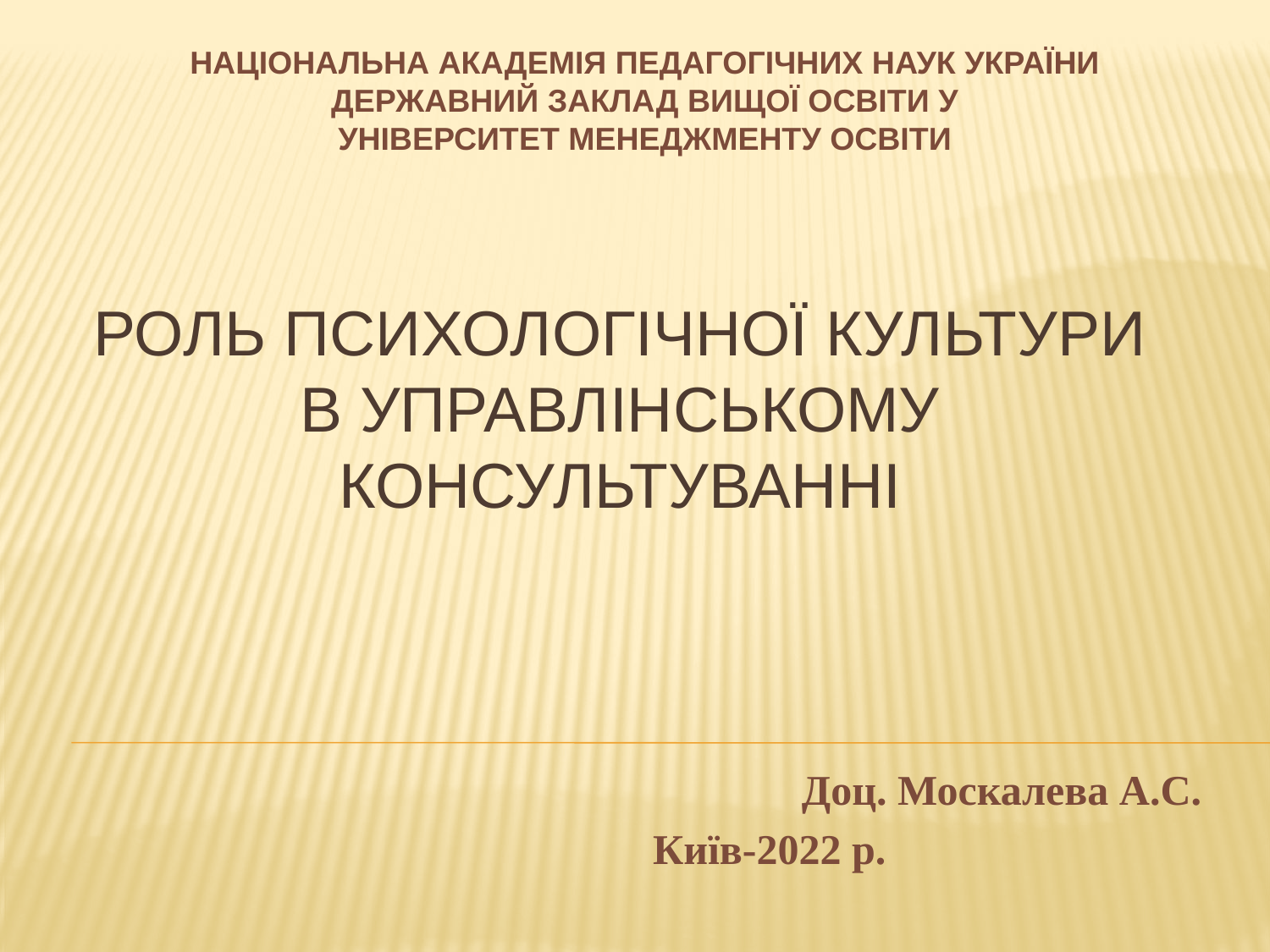

НАЦІОНАЛЬНА АКАДЕМІЯ ПЕДАГОГІЧНИХ НАУК УКРАЇНИ
ДЕРЖАВНИЙ ЗАКЛАД ВИЩОЇ ОСВІТИ У
УНІВЕРСИТЕТ МЕНЕДЖМЕНТУ ОСВІТИ
# Роль психологічної культури в управлінському консультуванні
Доц. Москалева А.С.
Київ-2022 р.